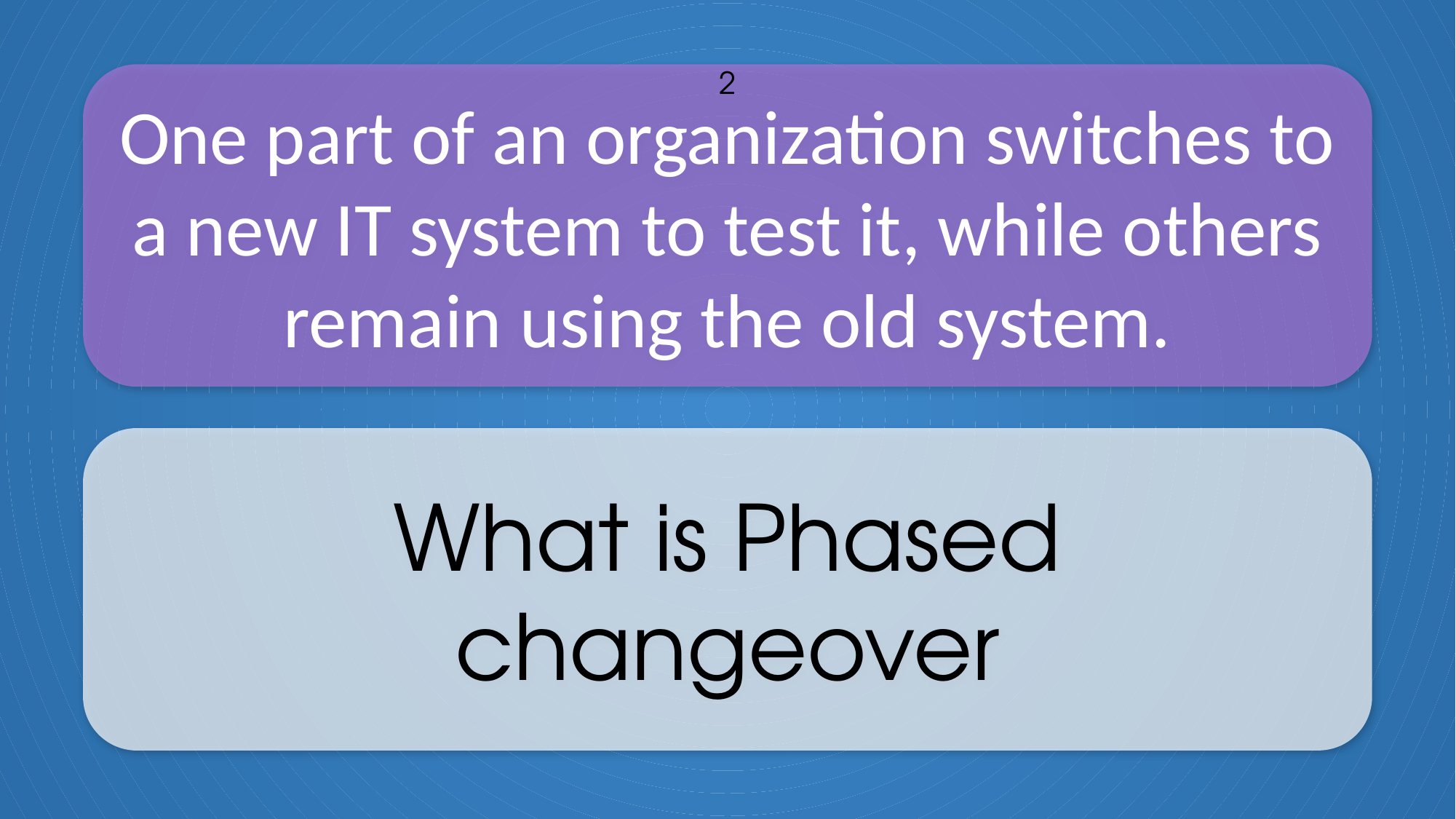

One part of an organization switches to a new IT system to test it, while others remain using the old system.
2
What is Phased changeover